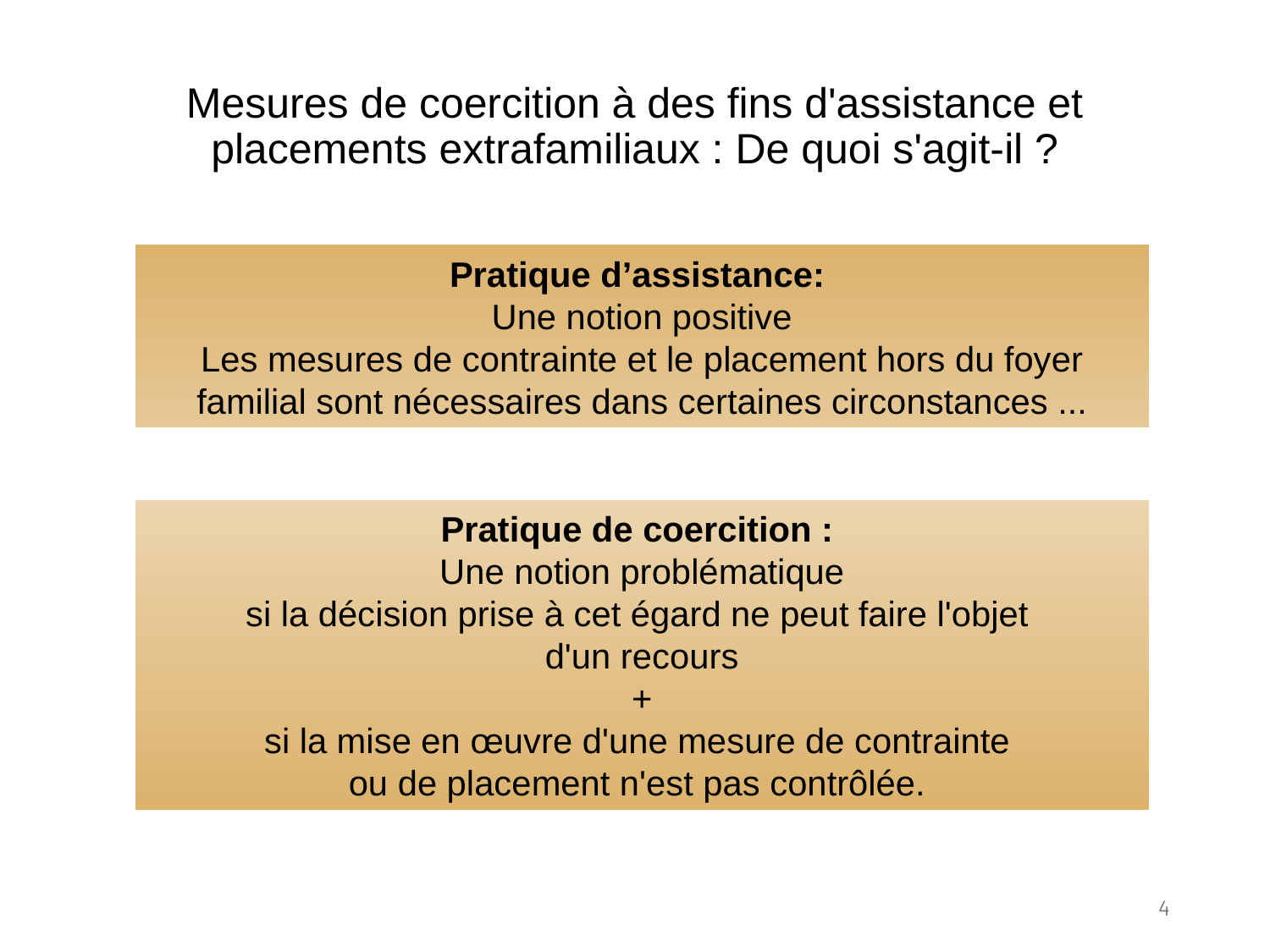

# Mesures de coercition à des fins d'assistance et placements extrafamiliaux : De quoi s'agit-il ?
Pratique d’assistance:
Une notion positive
Les mesures de contrainte et le placement hors du foyer familial sont nécessaires dans certaines circonstances ...
Pratique de coercition :
Une notion problématique
si la décision prise à cet égard ne peut faire l'objet
d'un recours
+
si la mise en œuvre d'une mesure de contrainte
ou de placement n'est pas contrôlée.
4